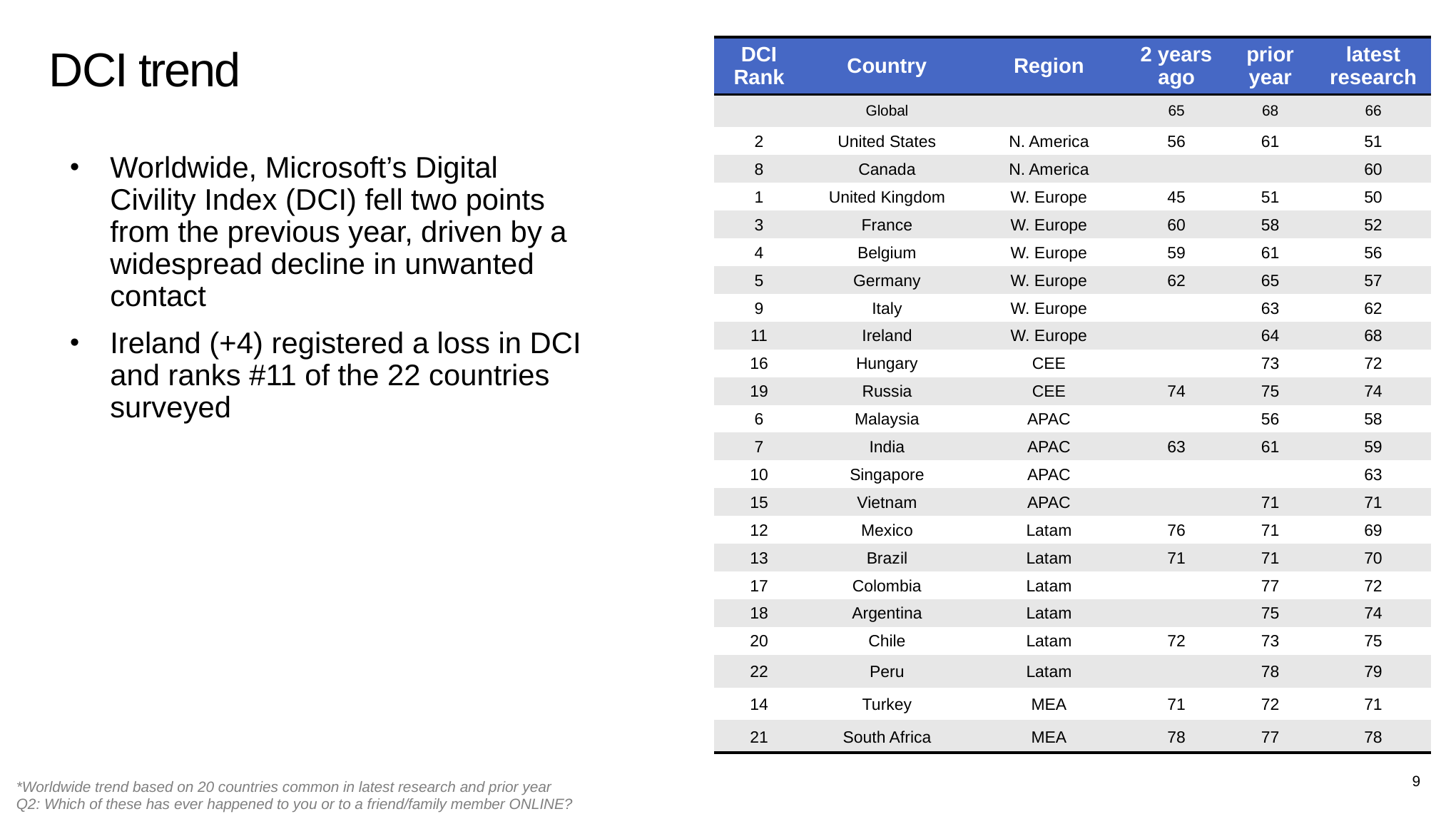

# DCI trend
| DCI Rank | Country | Region | 2 years ago | prior year | latest research |
| --- | --- | --- | --- | --- | --- |
|  | Global |  | 65 | 68 | 66 |
| 2 | United States | N. America | 56 | 61 | 51 |
| 8 | Canada | N. America |  |  | 60 |
| 1 | United Kingdom | W. Europe | 45 | 51 | 50 |
| 3 | France | W. Europe | 60 | 58 | 52 |
| 4 | Belgium | W. Europe | 59 | 61 | 56 |
| 5 | Germany | W. Europe | 62 | 65 | 57 |
| 9 | Italy | W. Europe |  | 63 | 62 |
| 11 | Ireland | W. Europe |  | 64 | 68 |
| 16 | Hungary | CEE |  | 73 | 72 |
| 19 | Russia | CEE | 74 | 75 | 74 |
| 6 | Malaysia | APAC |  | 56 | 58 |
| 7 | India | APAC | 63 | 61 | 59 |
| 10 | Singapore | APAC |  |  | 63 |
| 15 | Vietnam | APAC |  | 71 | 71 |
| 12 | Mexico | Latam | 76 | 71 | 69 |
| 13 | Brazil | Latam | 71 | 71 | 70 |
| 17 | Colombia | Latam |  | 77 | 72 |
| 18 | Argentina | Latam |  | 75 | 74 |
| 20 | Chile | Latam | 72 | 73 | 75 |
| 22 | Peru | Latam |  | 78 | 79 |
| 14 | Turkey | MEA | 71 | 72 | 71 |
| 21 | South Africa | MEA | 78 | 77 | 78 |
Worldwide, Microsoft’s Digital Civility Index (DCI) fell two points from the previous year, driven by a widespread decline in unwanted contact
Ireland (+4) registered a loss in DCI and ranks #11 of the 22 countries surveyed

9
*Worldwide trend based on 20 countries common in latest research and prior year
Q2: Which of these has ever happened to you or to a friend/family member ONLINE?